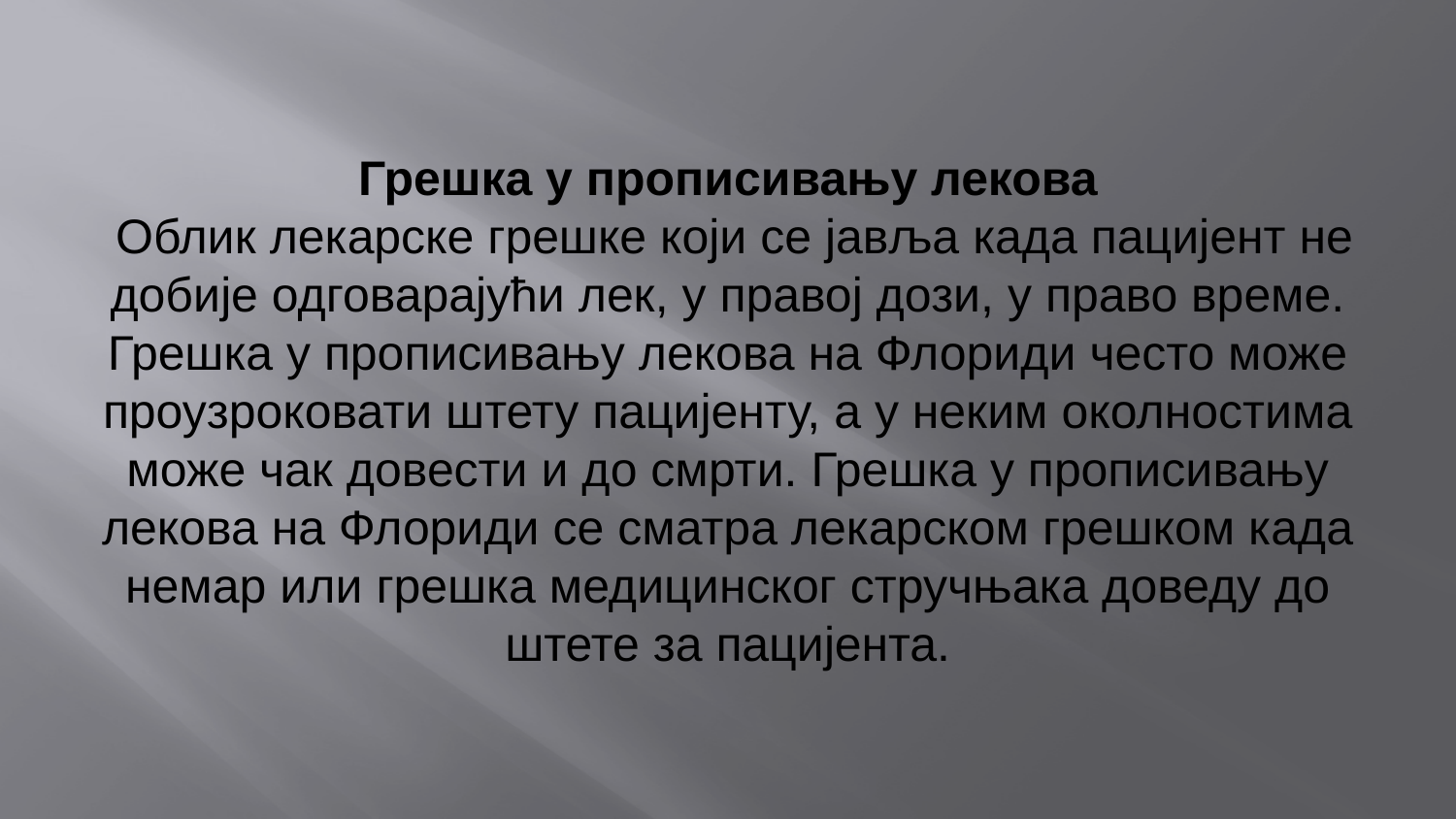

# Грешка у прописивању лекова Облик лекарске грешке који се јавља када пацијент не добије одговарајући лек, у правој дози, у право време. Грешка у прописивању лекова на Флориди често може проузроковати штету пацијенту, а у неким околностима може чак довести и до смрти. Грешка у прописивању лекова на Флориди се сматра лекарском грешком када немар или грешка медицинског стручњака доведу до штете за пацијента.